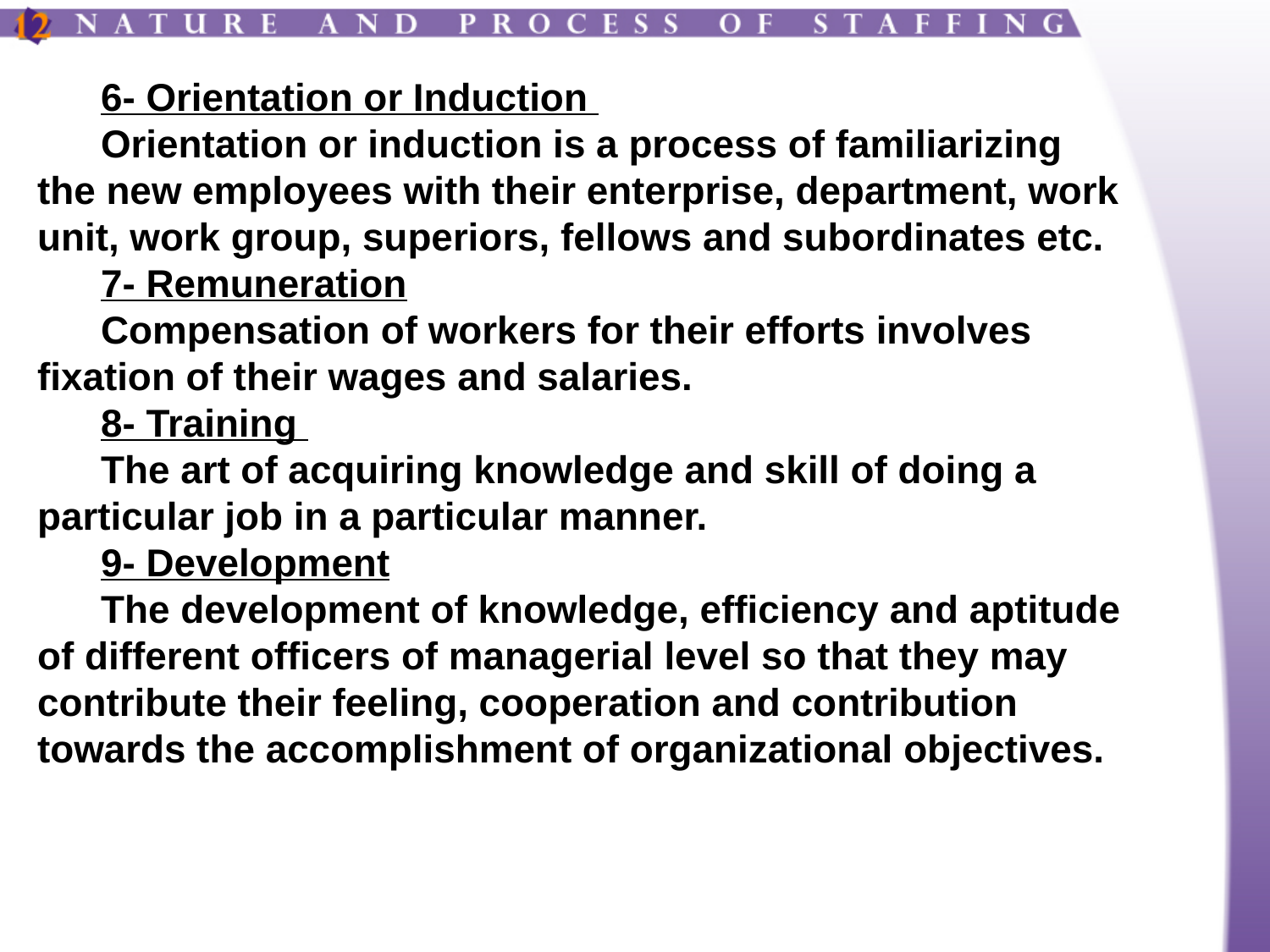

6- Orientation or Induction
Orientation or induction is a process of familiarizing the new employees with their enterprise, department, work unit, work group, superiors, fellows and subordinates etc.
7- Remuneration
Compensation of workers for their efforts involves fixation of their wages and salaries.
8- Training
The art of acquiring knowledge and skill of doing a particular job in a particular manner.
9- Development
The development of knowledge, efficiency and aptitude of different officers of managerial level so that they may contribute their feeling, cooperation and contribution towards the accomplishment of organizational objectives.